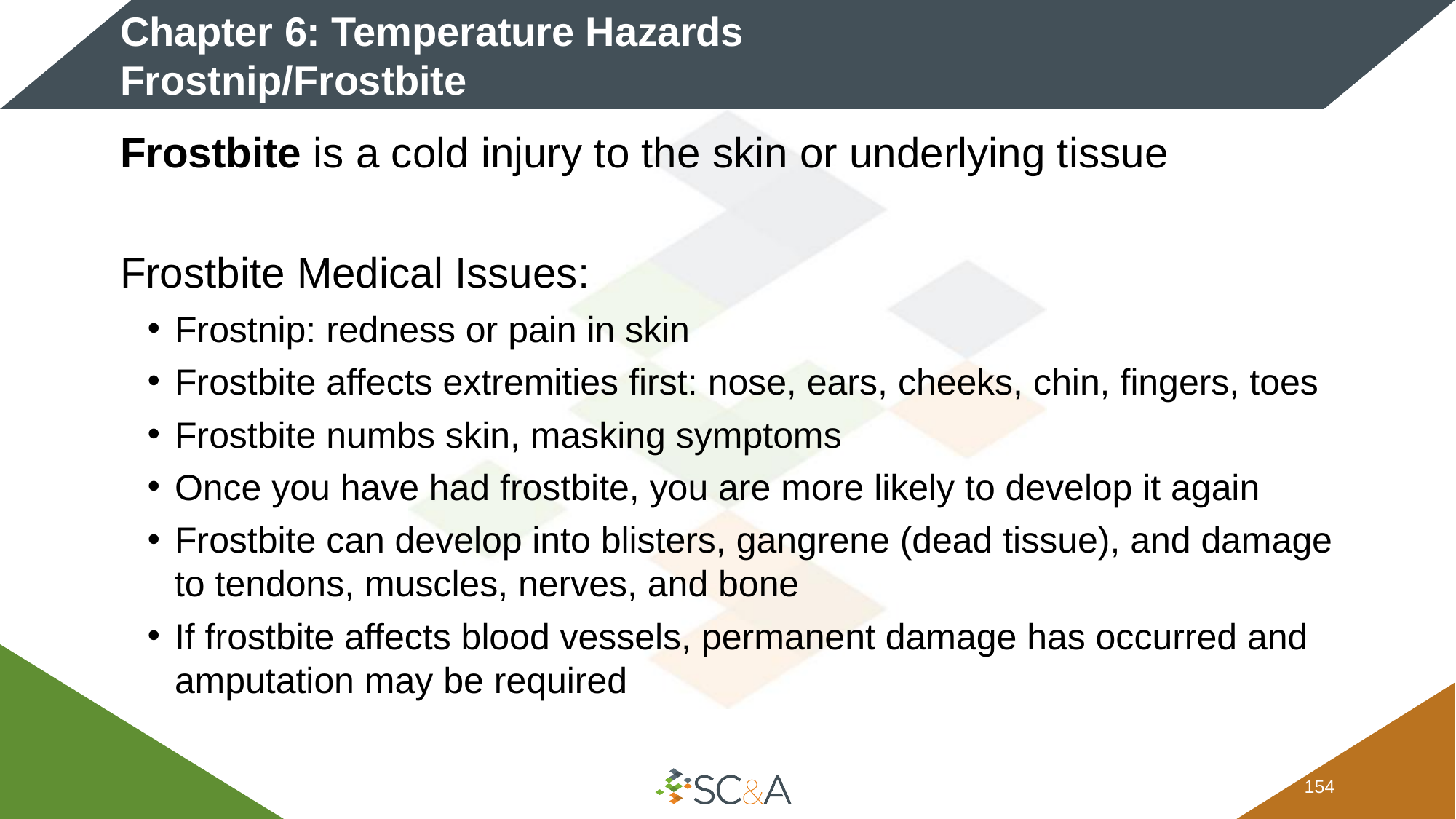

# Chapter 6: Temperature Hazards Frostnip/Frostbite
Frostbite is a cold injury to the skin or underlying tissue

Frostbite Medical Issues:
Frostnip: redness or pain in skin
Frostbite affects extremities first: nose, ears, cheeks, chin, fingers, toes
Frostbite numbs skin, masking symptoms
Once you have had frostbite, you are more likely to develop it again
Frostbite can develop into blisters, gangrene (dead tissue), and damage to tendons, muscles, nerves, and bone
If frostbite affects blood vessels, permanent damage has occurred and amputation may be required
154